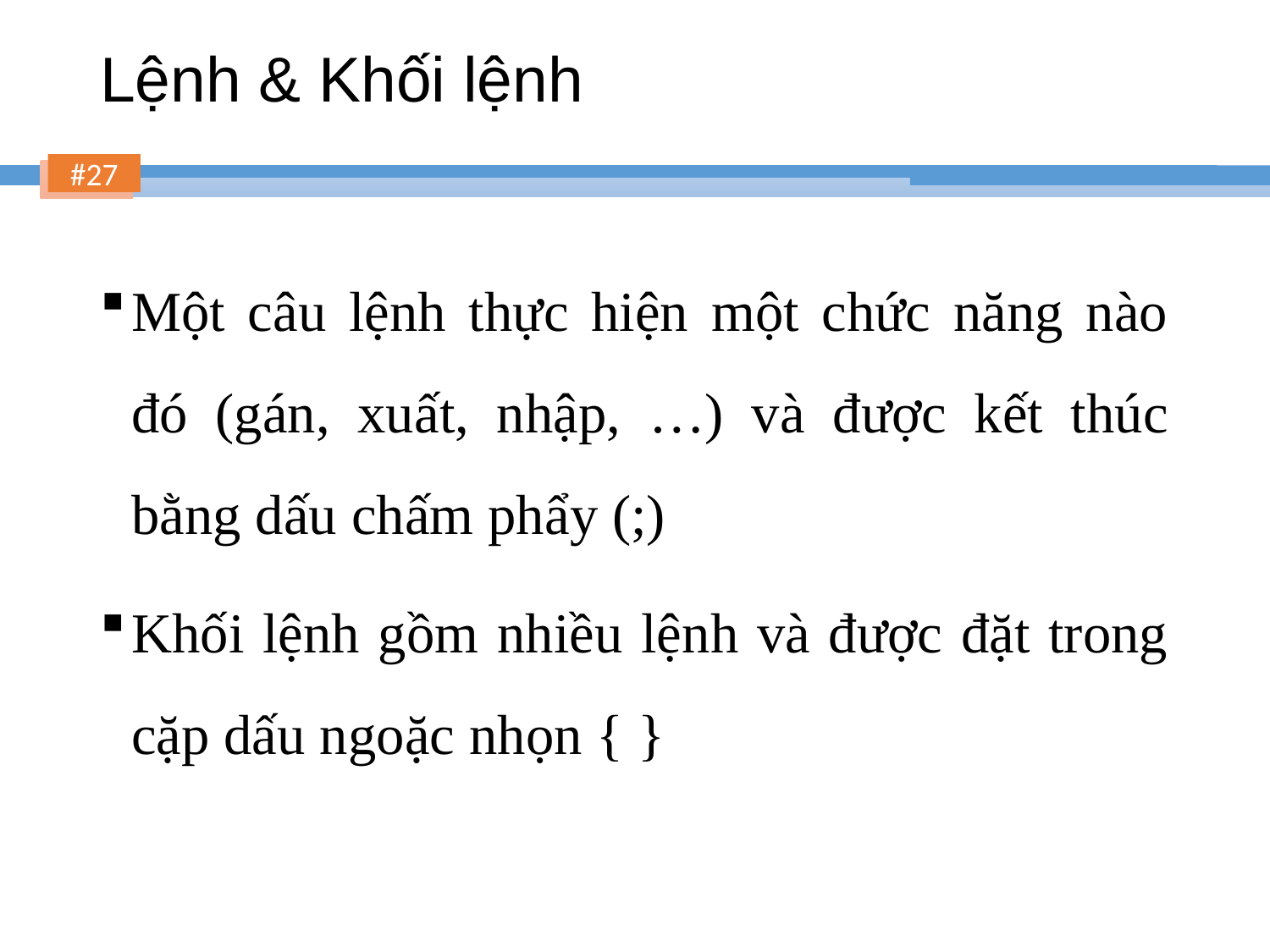

# Lệnh & Khối lệnh

Một câu lệnh thực hiện một chức năng nào đó (gán, xuất, nhập, …) và được kết thúc bằng dấu chấm phẩy (;)
Khối lệnh gồm nhiều lệnh và được đặt trong cặp dấu ngoặc nhọn { }